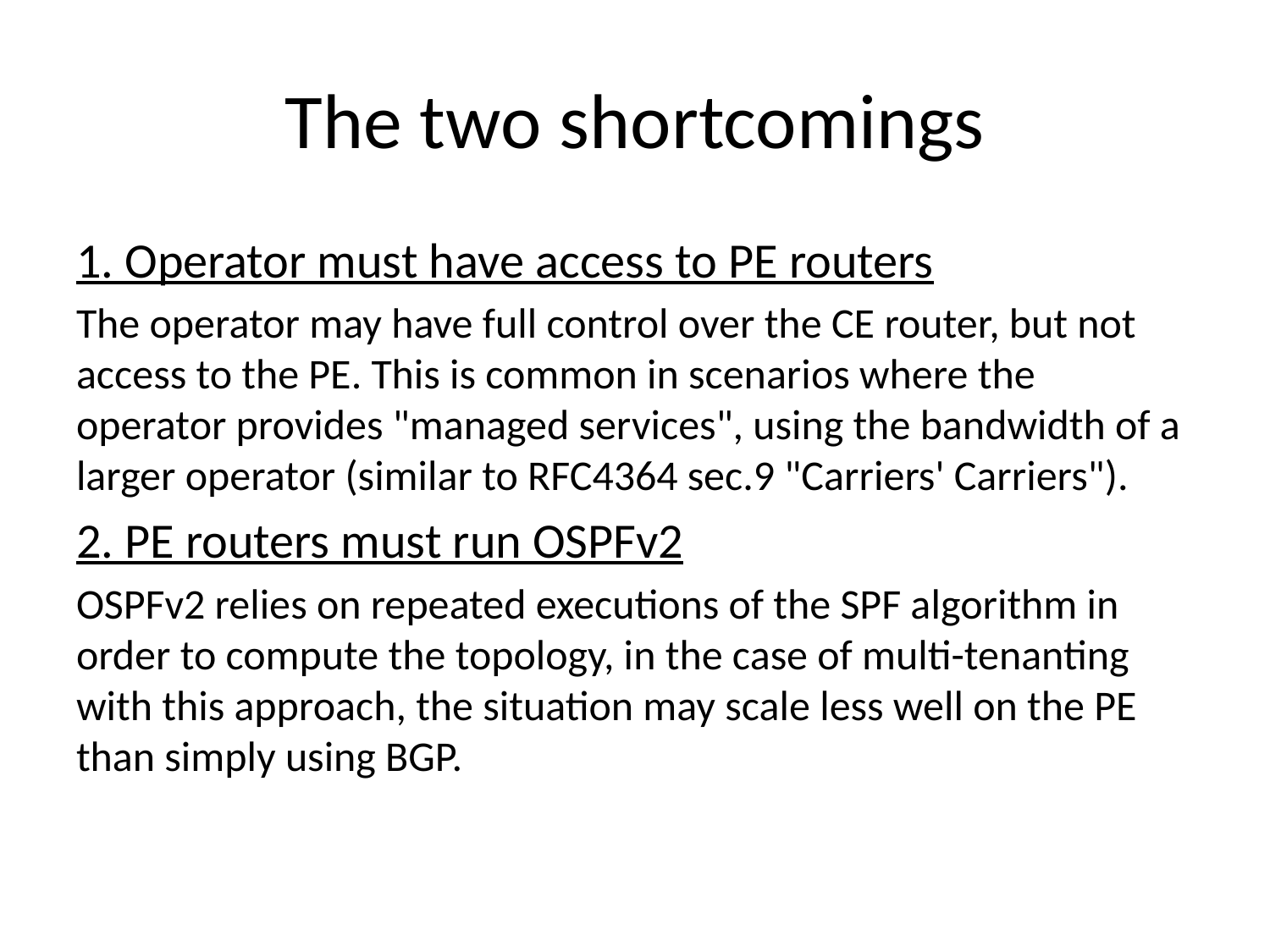

# The two shortcomings
1. Operator must have access to PE routers
The operator may have full control over the CE router, but not access to the PE. This is common in scenarios where the operator provides "managed services", using the bandwidth of a larger operator (similar to RFC4364 sec.9 "Carriers' Carriers").
2. PE routers must run OSPFv2
OSPFv2 relies on repeated executions of the SPF algorithm in order to compute the topology, in the case of multi-tenanting with this approach, the situation may scale less well on the PE than simply using BGP.